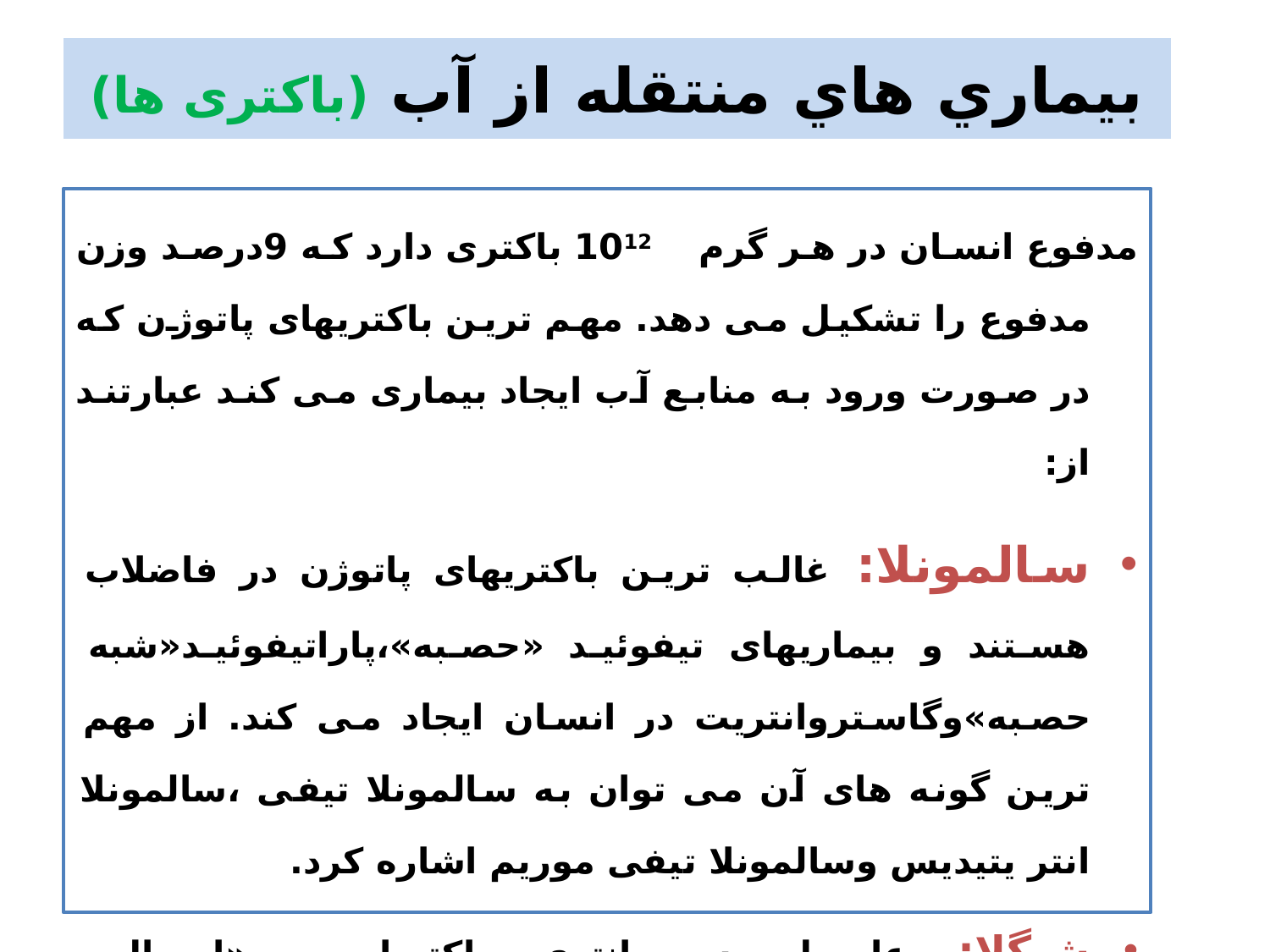

# بيماري هاي منتقله از آب (باکتری ها)
مدفوع انسان در هر گرم   1012 باکتری دارد که 9درصد وزن مدفوع را تشکیل می دهد. مهم ترین باکتریهای پاتوژن که در صورت ورود به منابع آب ایجاد بیماری می کند عبارتند از:
سالمونلا: غالب ترین باکتریهای پاتوژن در فاضلاب هستند و بیماریهای تیفوئید «حصبه»،پاراتیفوئید«شبه حصبه»وگاستروانتریت در انسان ایجاد می کند. از مهم ترین گونه های آن می توان به سالمونلا تیفی ،سالمونلا انتر یتیدیس وسالمونلا تیفی موریم اشاره کرد.
شیگلا: عامل دیسانتری باکتریایی «اسهال باسیلی»است .این بیماری از تماس مستقیم، آب و غذا منتقل می شود .دز کم آن باعث ایجاد بیماری می شود